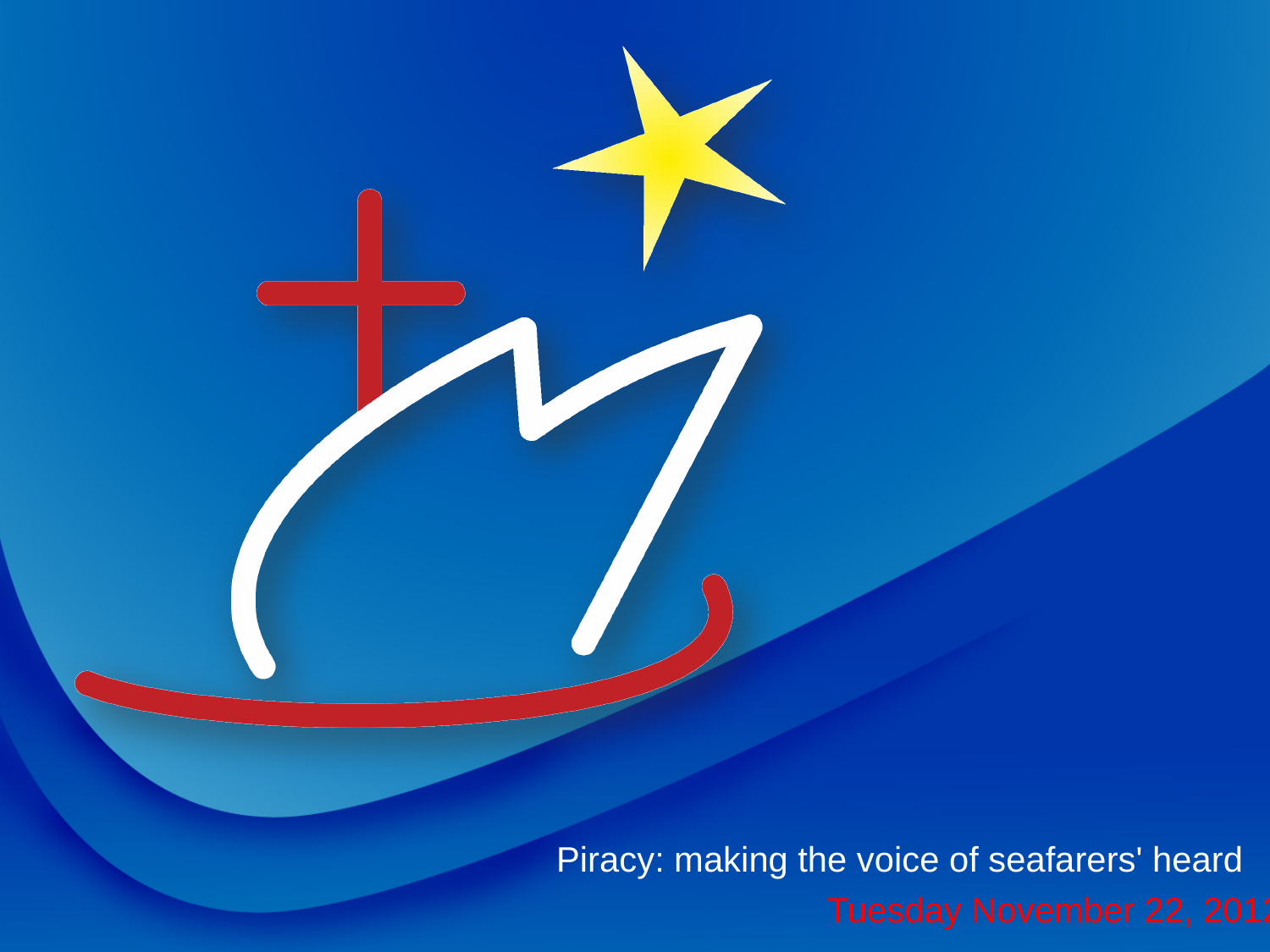

Piracy: making the voice of seafarers' heard
Tuesday November 22, 2012